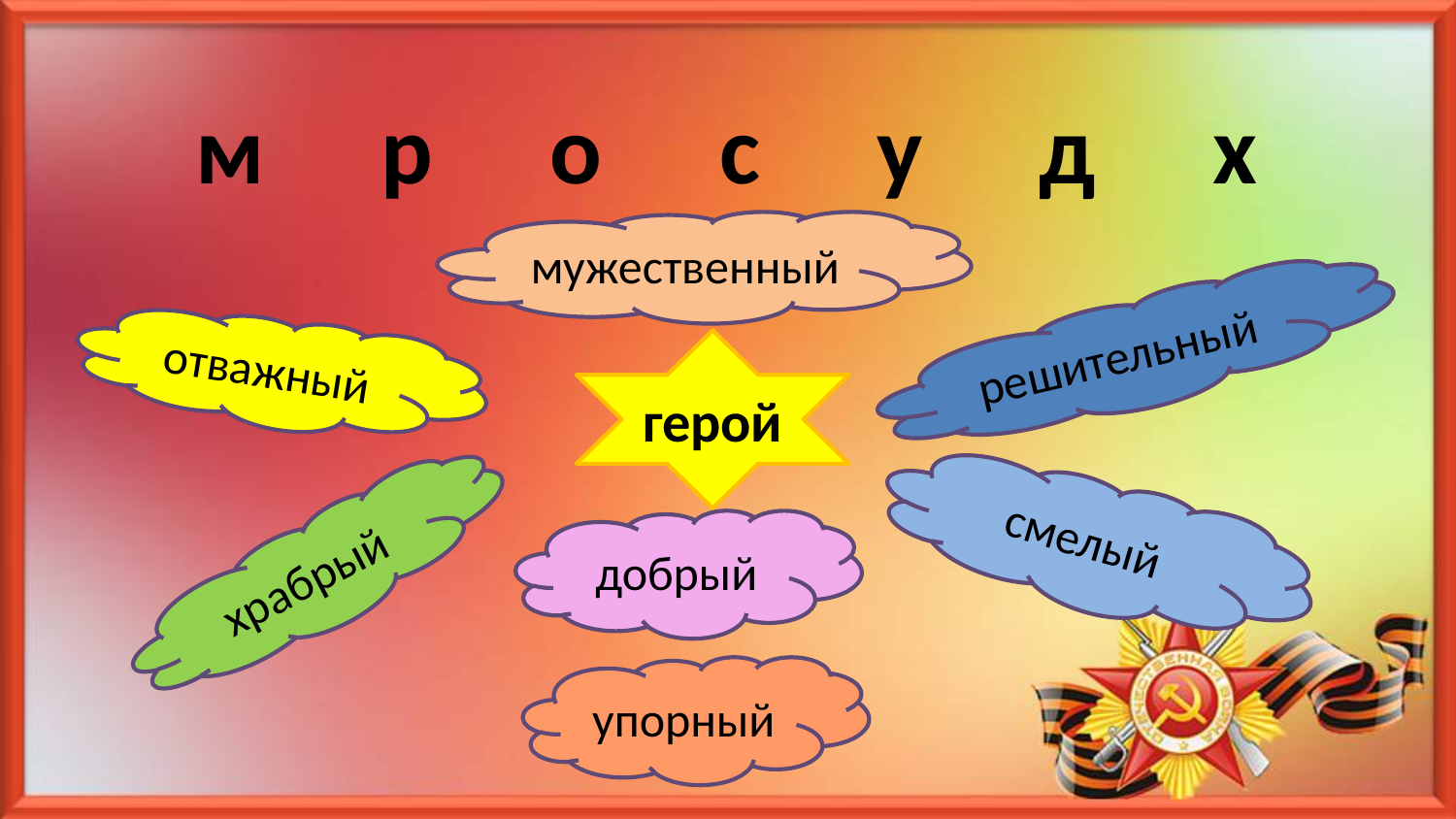

м
р
о
с
у
д
х
мужественный
решительный
отважный
герой
смелый
добрый
храбрый
упорный